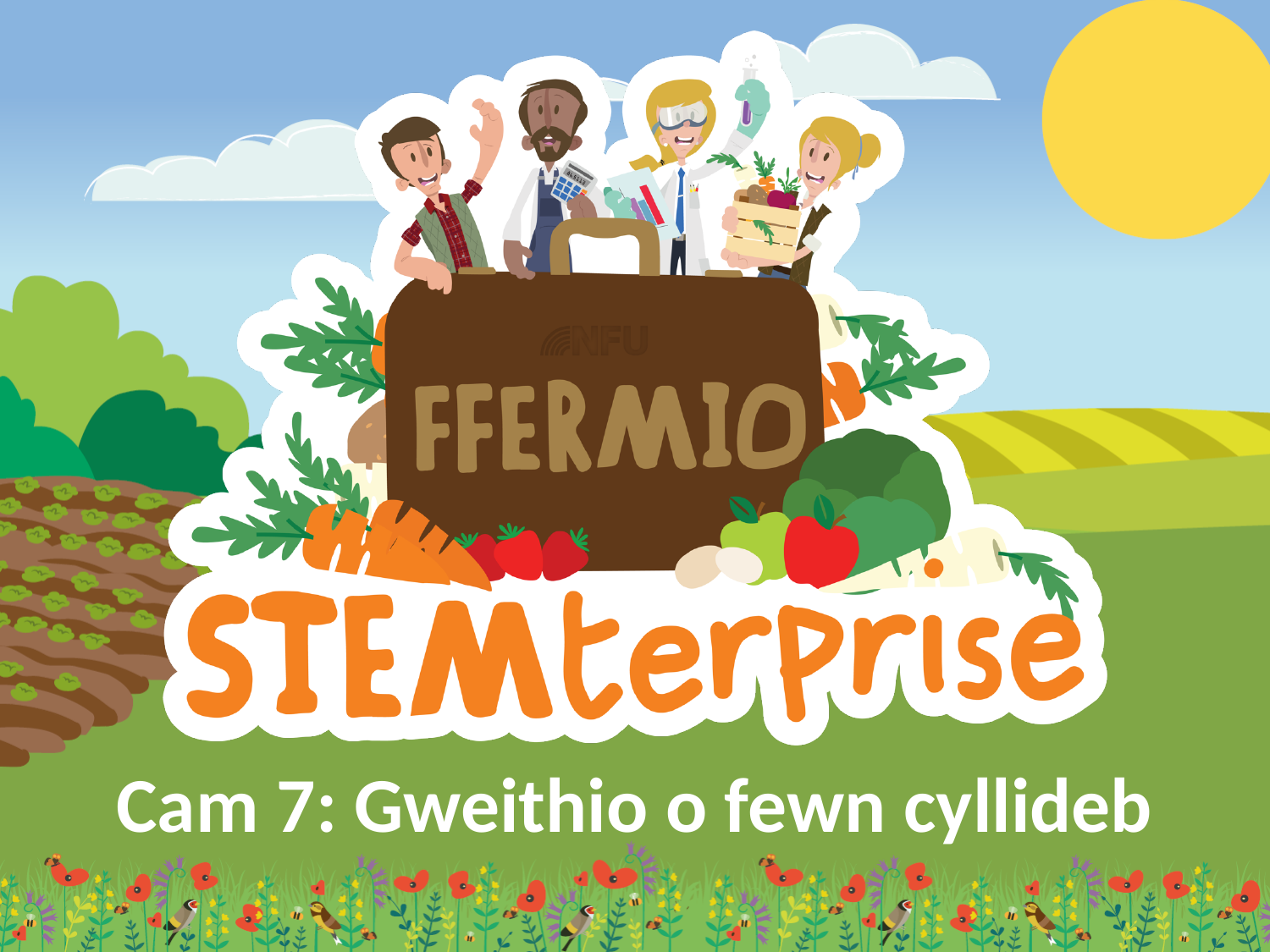

# Cam 7: Gweithio o fewn cyllideb